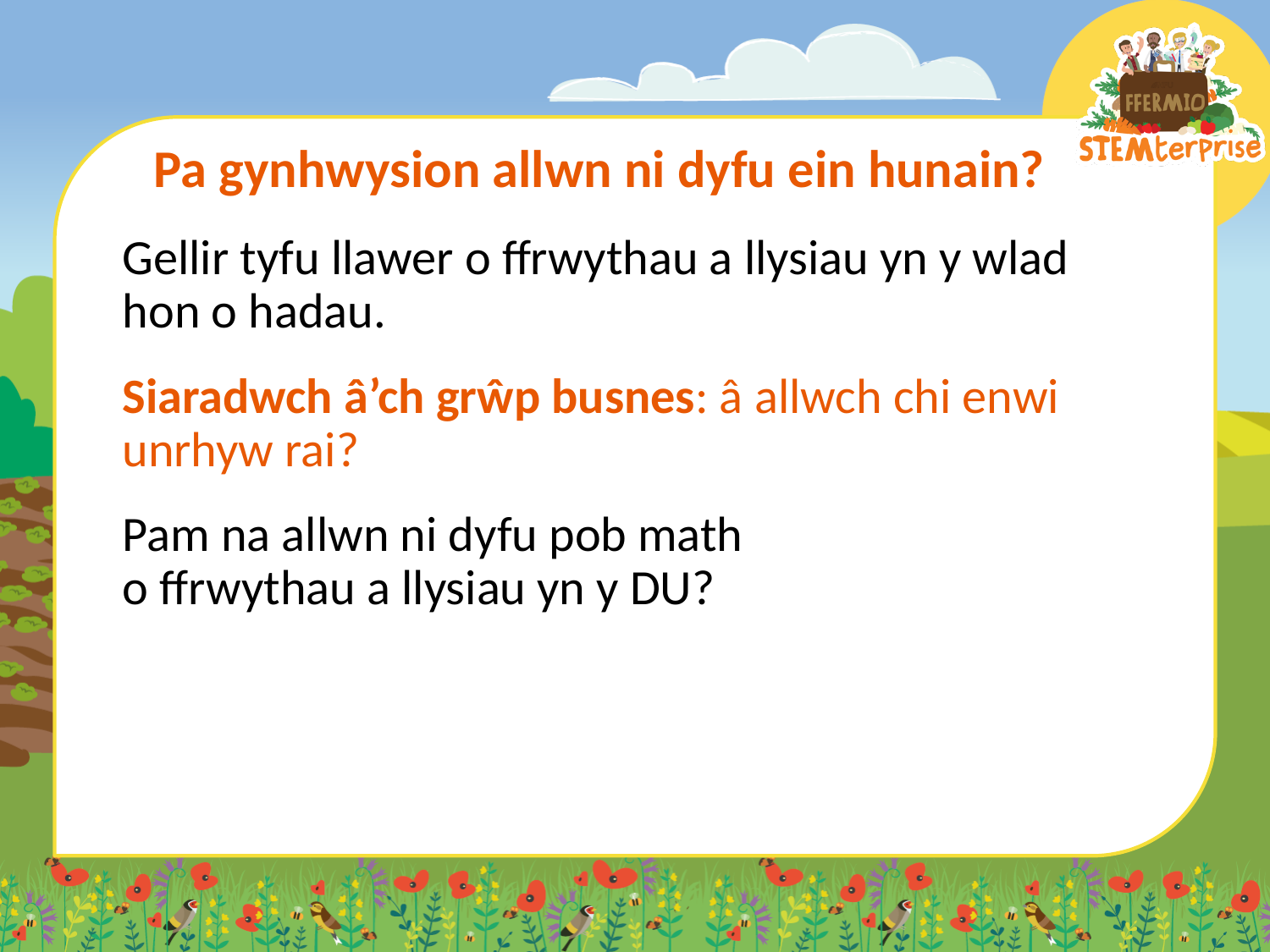

# Pa gynhwysion allwn ni dyfu ein hunain?
Gellir tyfu llawer o ffrwythau a llysiau yn y wlad hon o hadau.
Siaradwch â’ch grŵp busnes: â allwch chi enwi unrhyw rai?
Pam na allwn ni dyfu pob math
o ffrwythau a llysiau yn y DU?